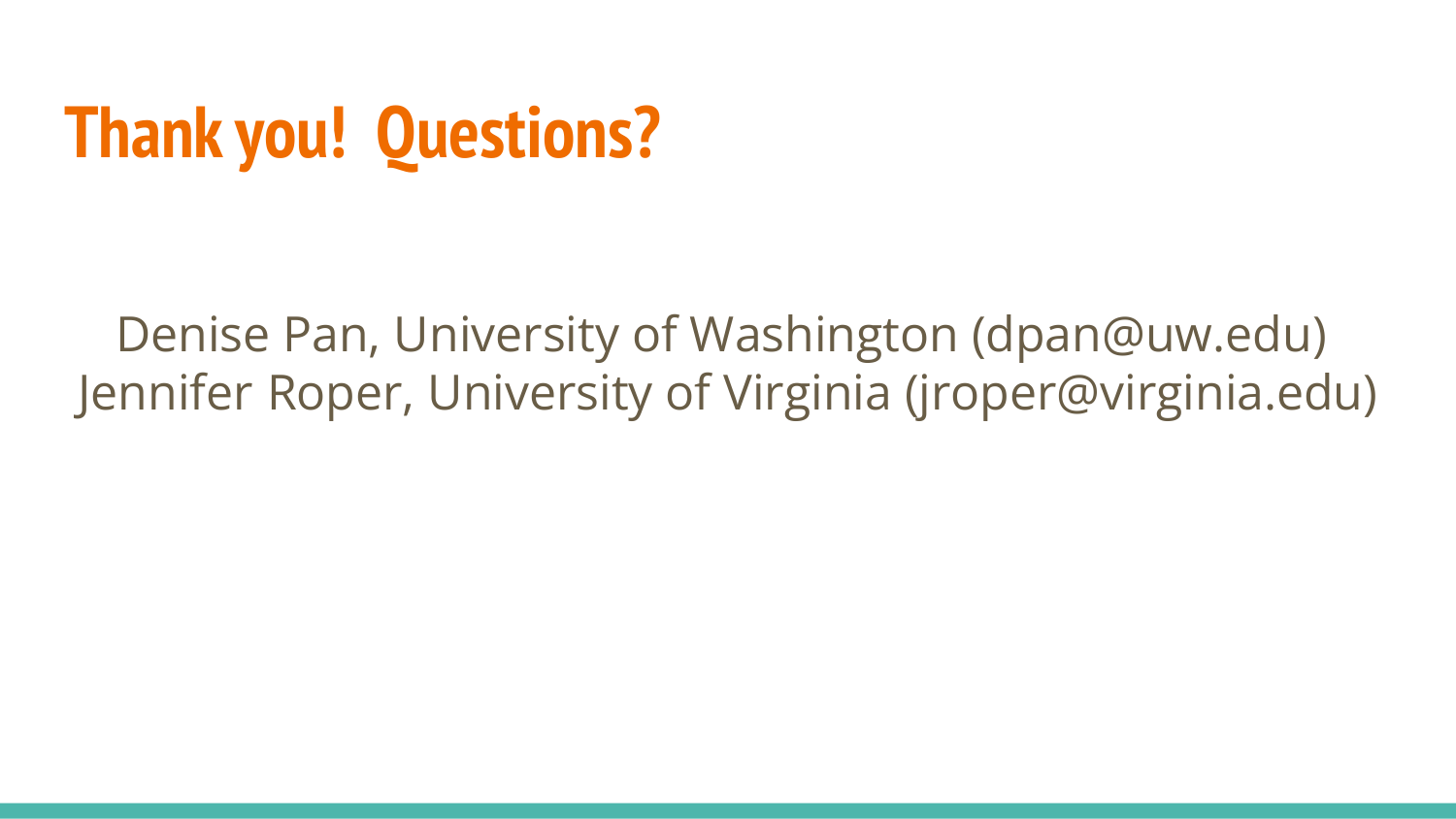

# Thank you!  Questions?

Denise Pan, University of Washington (dpan@uw.edu)
Jennifer Roper, University of Virginia (jroper@virginia.edu)